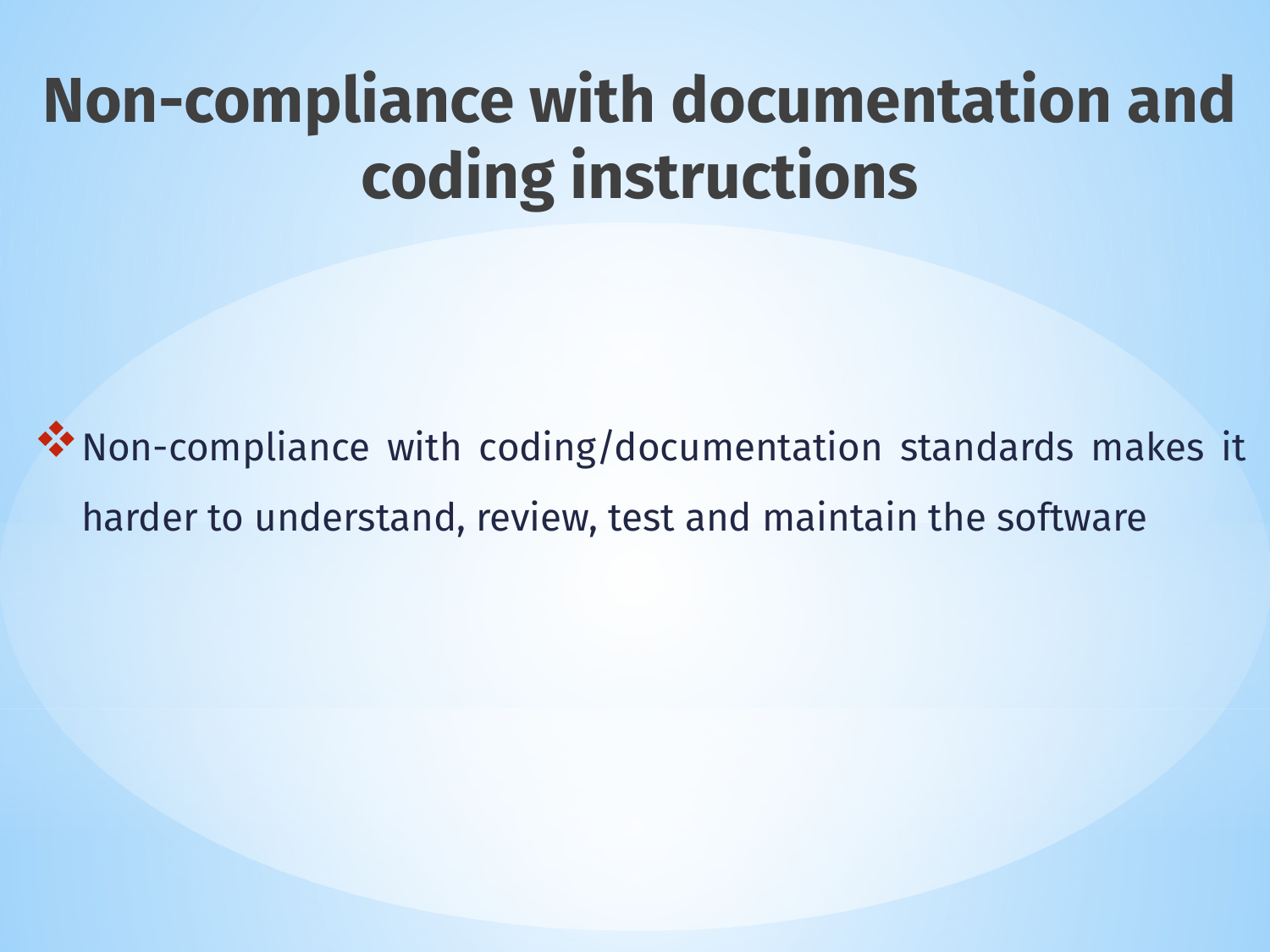

Non-compliance with documentation and coding instructions
Non-compliance with coding/documentation standards makes it harder to understand, review, test and maintain the software